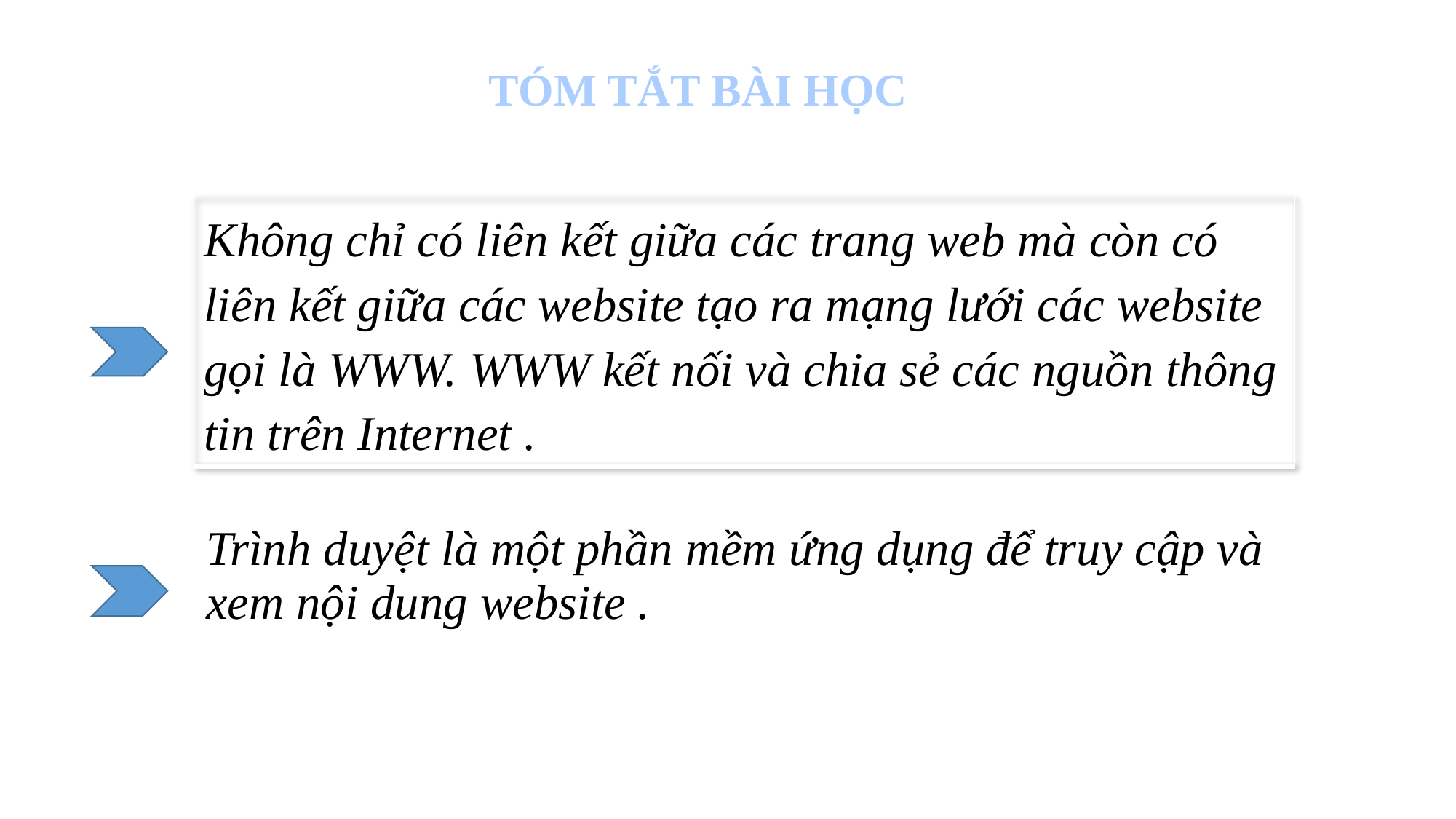

# TÓM TẮT BÀI HỌC
| Không chỉ có liên kết giữa các trang web mà còn có liên kết giữa các website tạo ra mạng lưới các website gọi là WWW. WWW kết nối và chia sẻ các nguồn thông tin trên Internet . |
| --- |

| Trình duyệt là một phần mềm ứng dụng để truy cập và xem nội dung website . |
| --- |